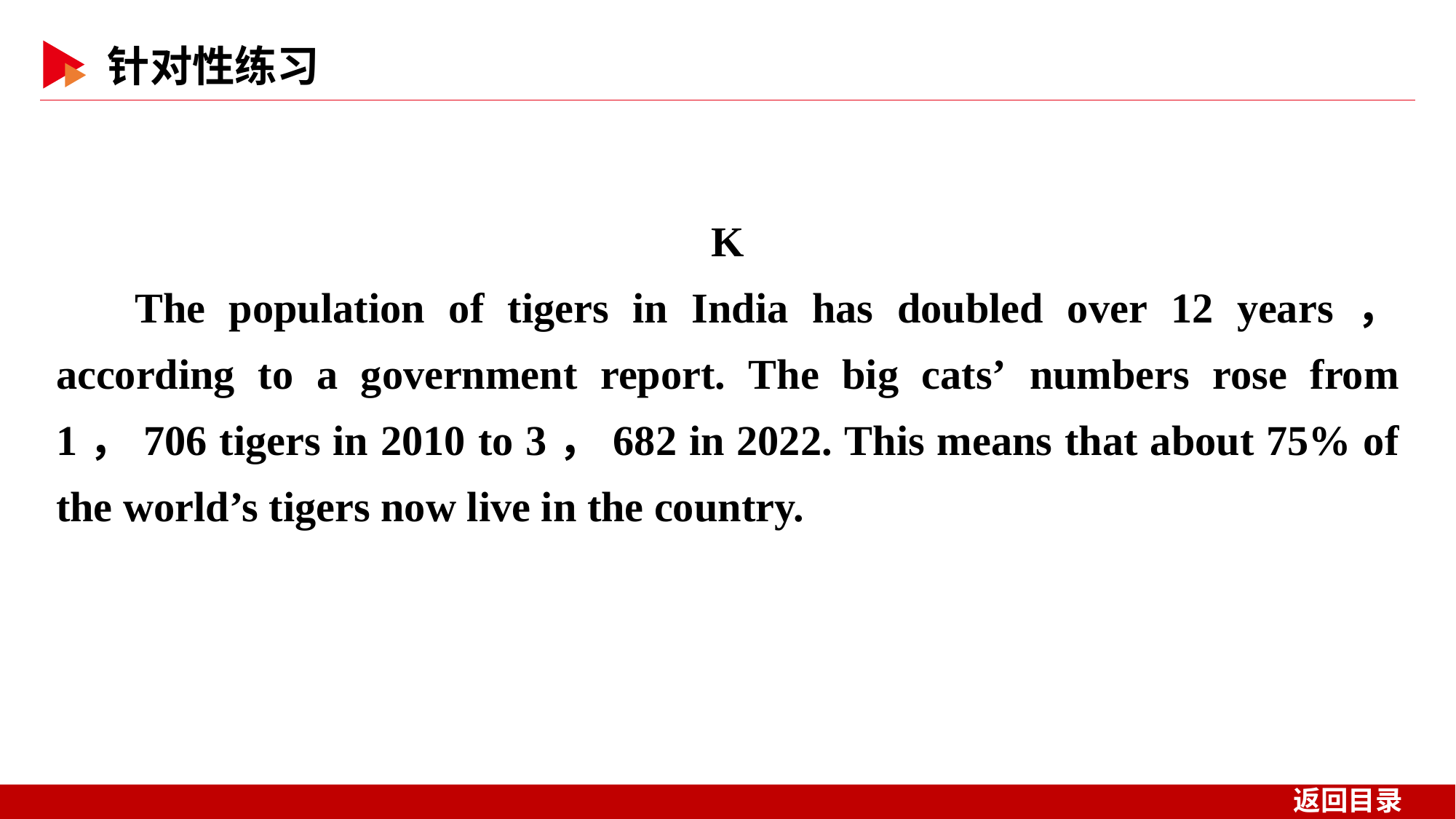

K
The population of tigers in India has doubled over 12 years， according to a government report. The big cats’ numbers rose from 1，706 tigers in 2010 to 3，682 in 2022. This means that about 75% of the world’s tigers now live in the country.